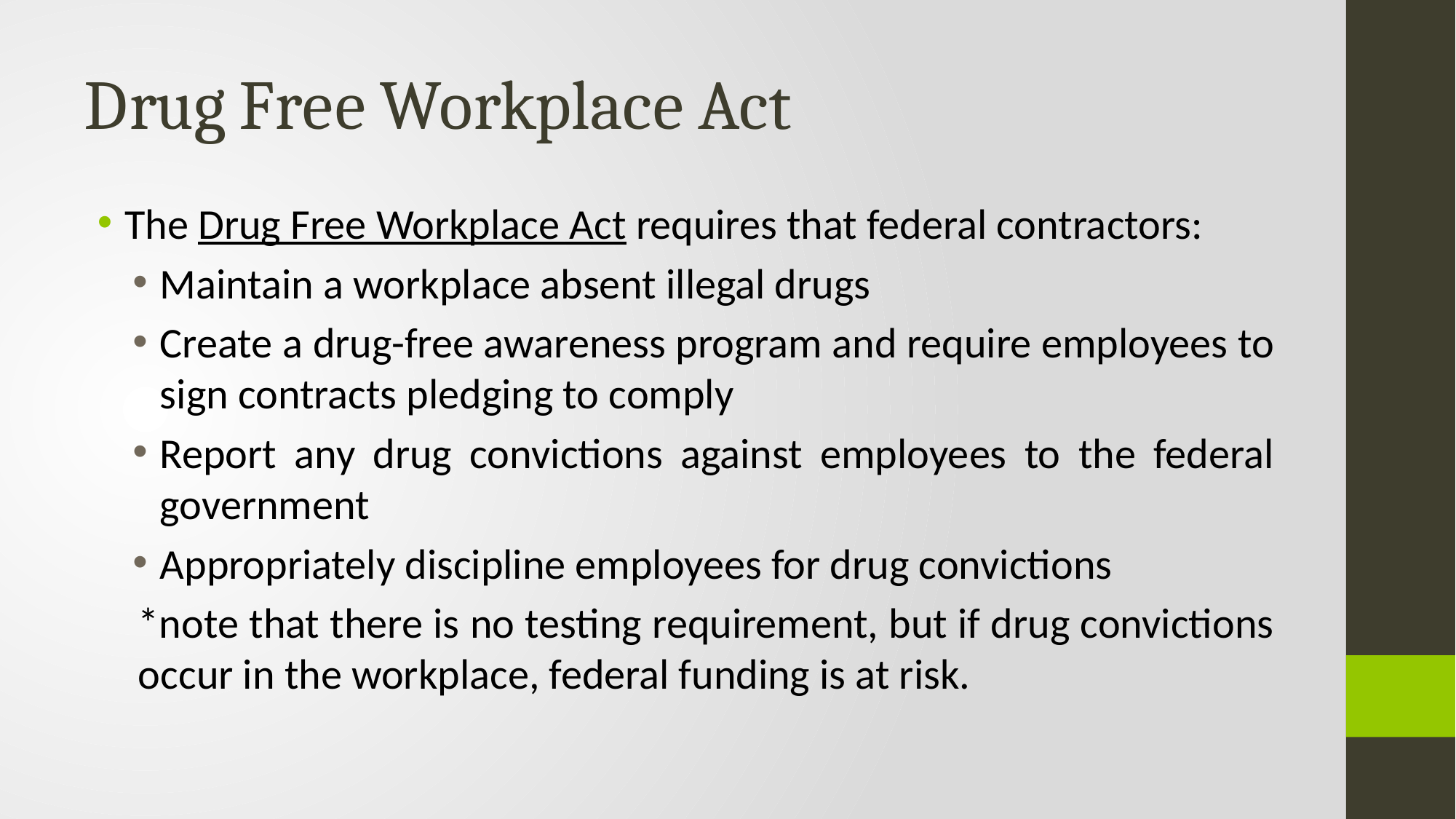

# Drug Free Workplace Act
The Drug Free Workplace Act requires that federal contractors:
Maintain a workplace absent illegal drugs
Create a drug-free awareness program and require employees to sign contracts pledging to comply
Report any drug convictions against employees to the federal government
Appropriately discipline employees for drug convictions
*note that there is no testing requirement, but if drug convictions occur in the workplace, federal funding is at risk.